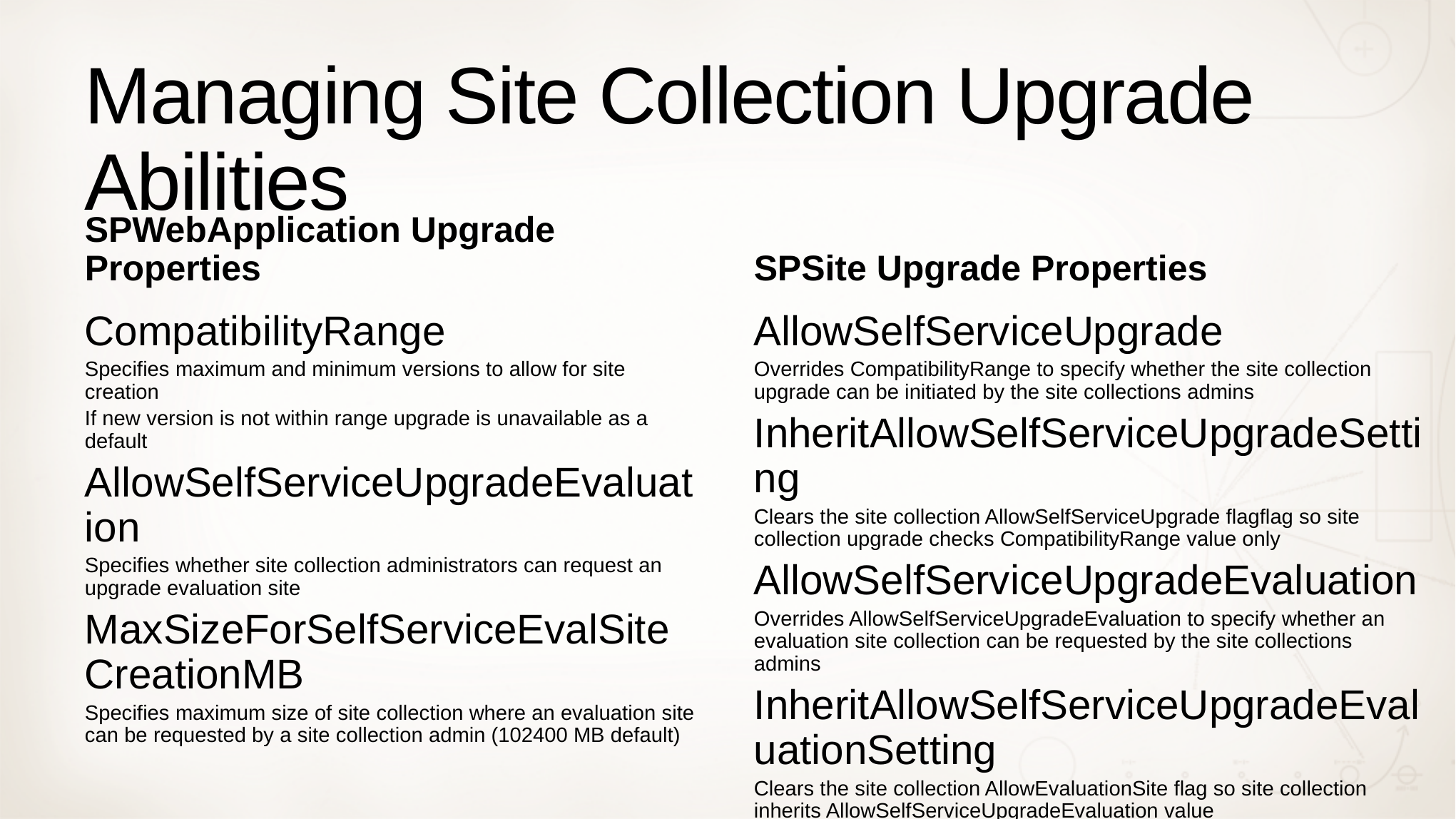

# Managing Site Collection Upgrade Abilities
SPWebApplication Upgrade Properties
SPSite Upgrade Properties
CompatibilityRange
Specifies maximum and minimum versions to allow for site creation
If new version is not within range upgrade is unavailable as a default
AllowSelfServiceUpgradeEvaluation
Specifies whether site collection administrators can request an upgrade evaluation site
MaxSizeForSelfServiceEvalSiteCreationMB
Specifies maximum size of site collection where an evaluation site can be requested by a site collection admin (102400 MB default)
AllowSelfServiceUpgrade
Overrides CompatibilityRange to specify whether the site collection upgrade can be initiated by the site collections admins
InheritAllowSelfServiceUpgradeSetting
Clears the site collection AllowSelfServiceUpgrade flagflag so site collection upgrade checks CompatibilityRange value only
AllowSelfServiceUpgradeEvaluation
Overrides AllowSelfServiceUpgradeEvaluation to specify whether an evaluation site collection can be requested by the site collections admins
InheritAllowSelfServiceUpgradeEvaluationSetting
Clears the site collection AllowEvaluationSite flag so site collection inherits AllowSelfServiceUpgradeEvaluation value